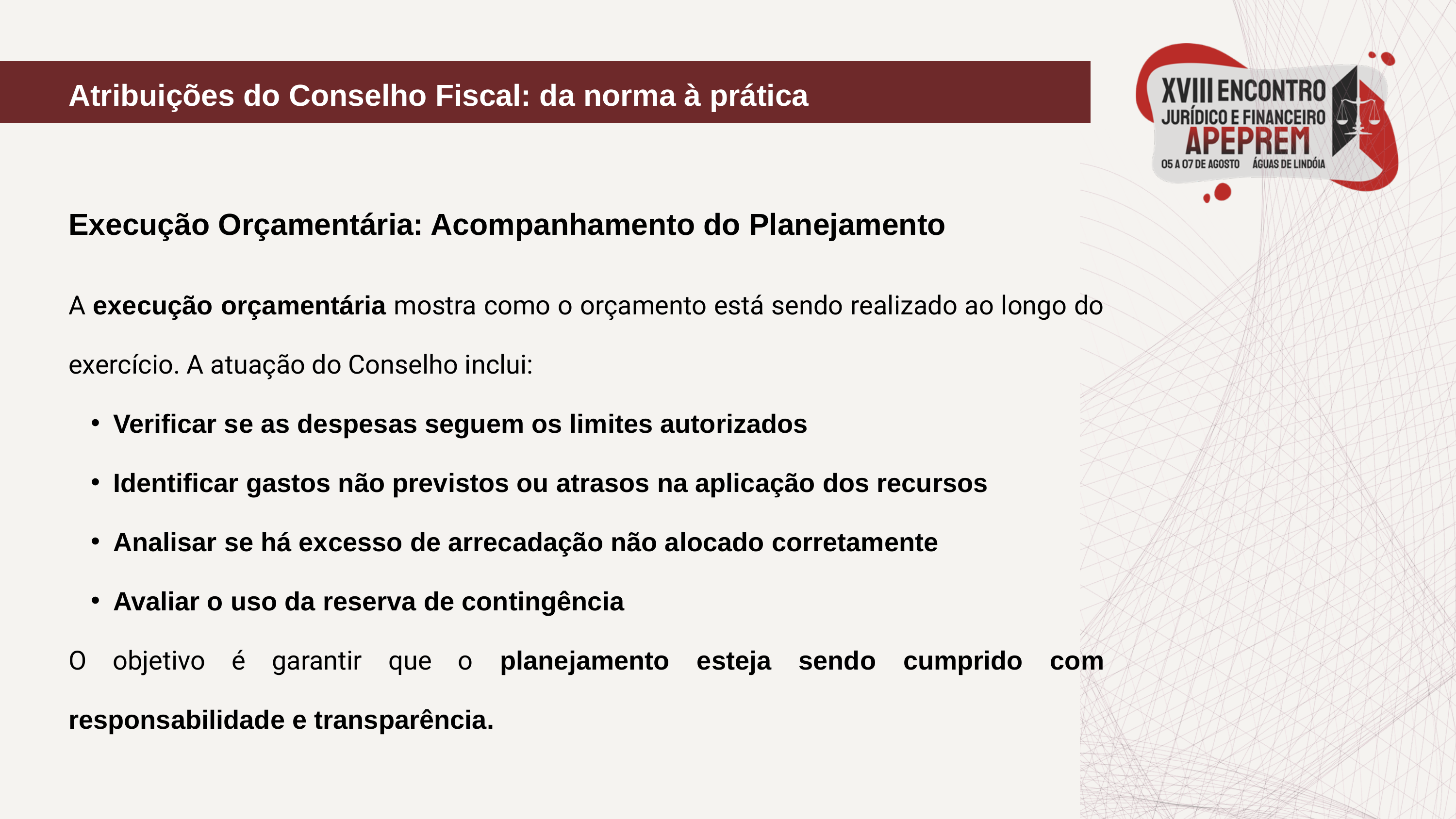

Atribuições do Conselho Fiscal: da norma à prática
Execução Orçamentária: Acompanhamento do Planejamento
A execução orçamentária mostra como o orçamento está sendo realizado ao longo do exercício. A atuação do Conselho inclui:
Verificar se as despesas seguem os limites autorizados
Identificar gastos não previstos ou atrasos na aplicação dos recursos
Analisar se há excesso de arrecadação não alocado corretamente
Avaliar o uso da reserva de contingência
O objetivo é garantir que o planejamento esteja sendo cumprido com responsabilidade e transparência.